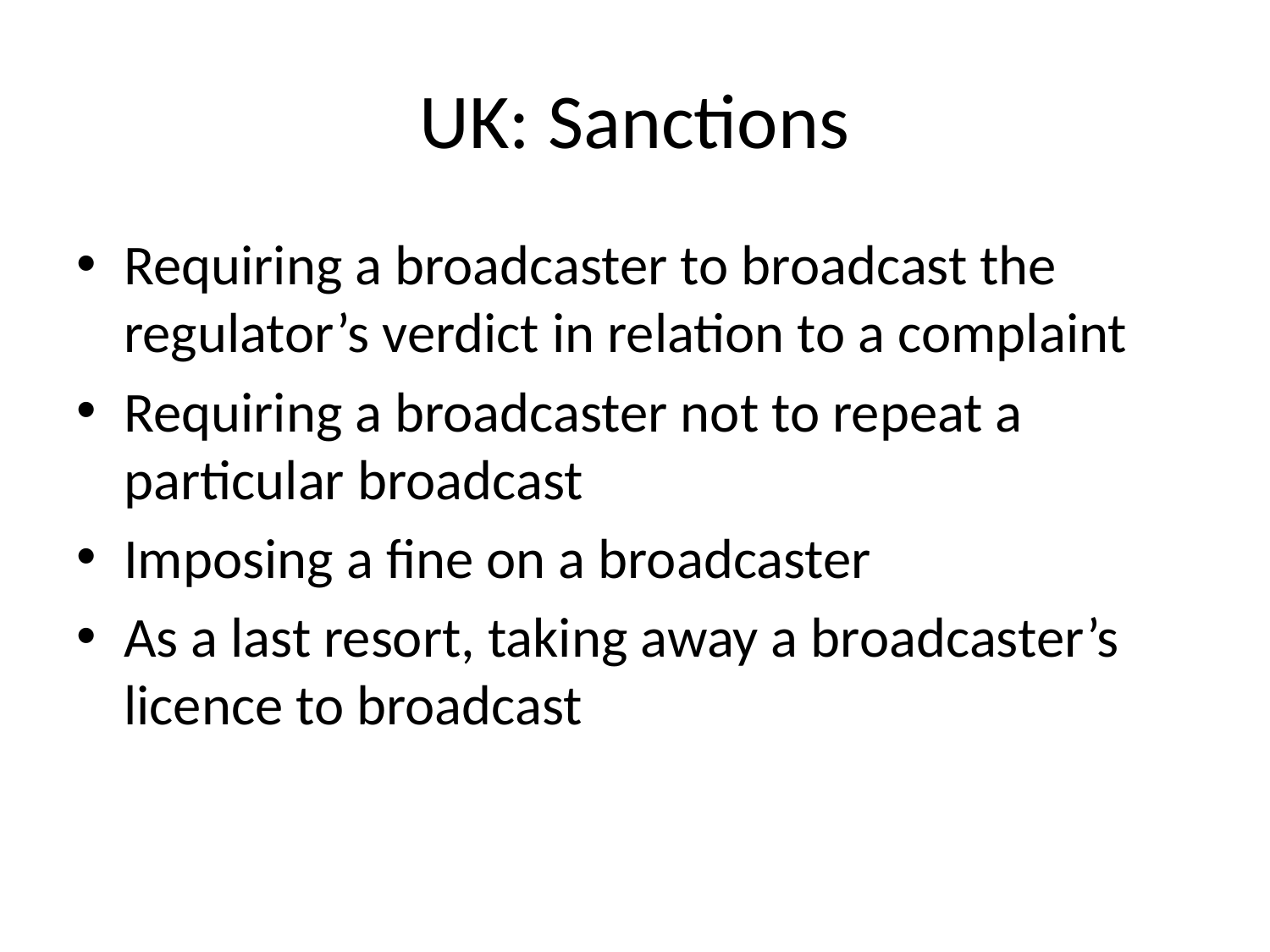

# UK: Sanctions
Requiring a broadcaster to broadcast the regulator’s verdict in relation to a complaint
Requiring a broadcaster not to repeat a particular broadcast
Imposing a fine on a broadcaster
As a last resort, taking away a broadcaster’s licence to broadcast